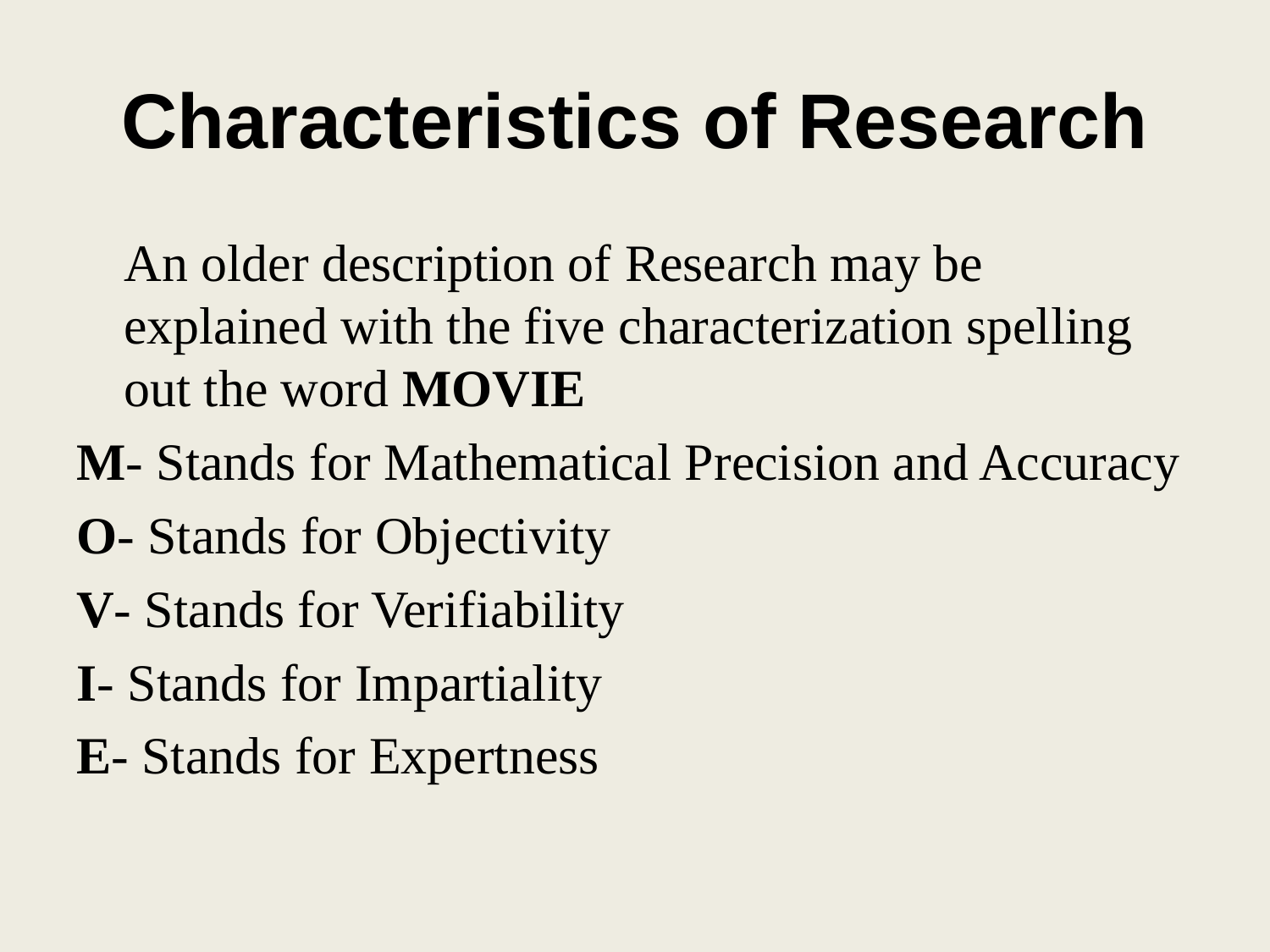

# Characteristics of Research
	An older description of Research may be explained with the five characterization spelling out the word MOVIE
M- Stands for Mathematical Precision and Accuracy
O- Stands for Objectivity
V- Stands for Verifiability
I- Stands for Impartiality
E- Stands for Expertness